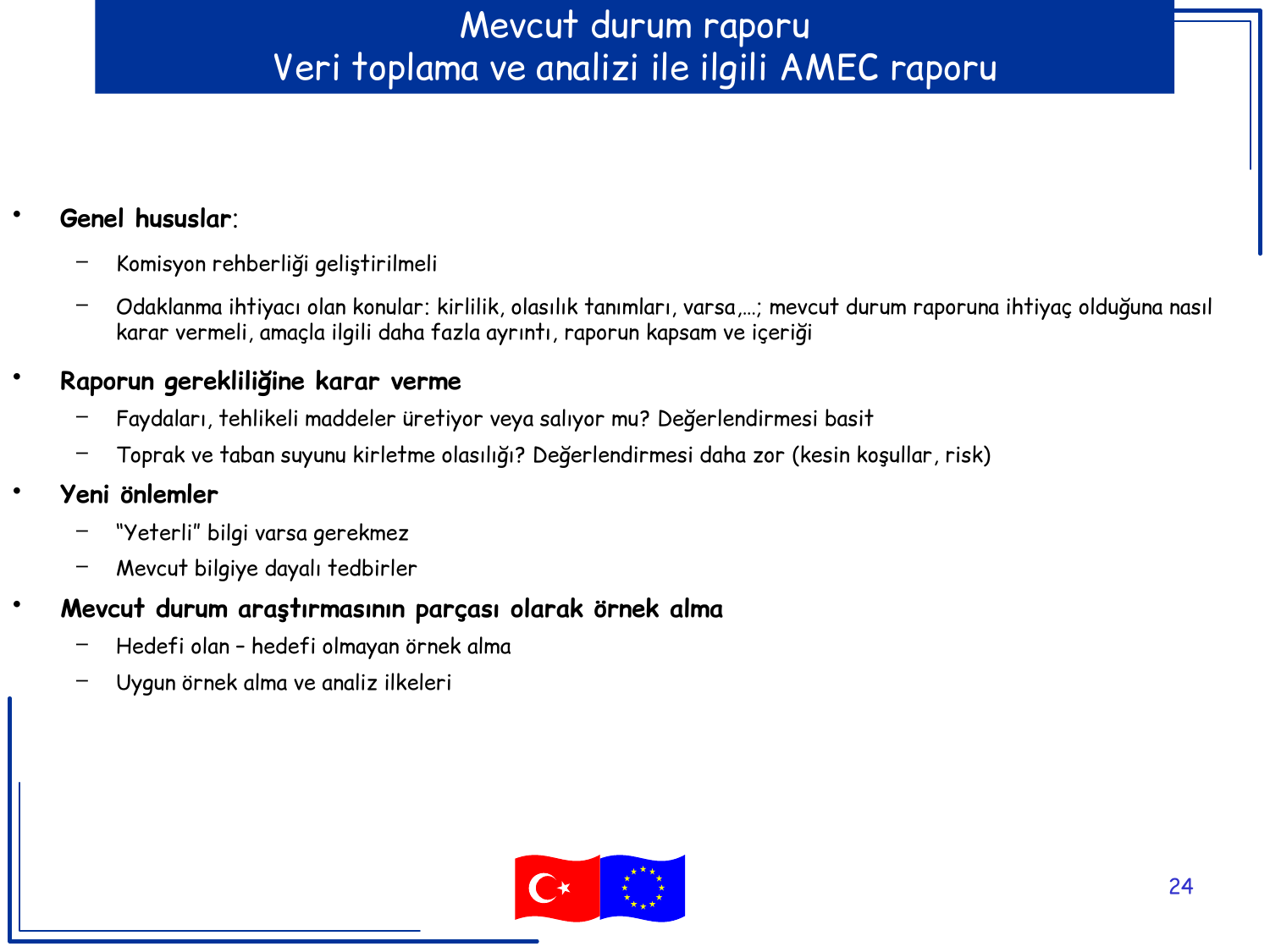

# Mevcut durum raporu Veri toplama ve analizi ile ilgili AMEC raporu
Genel hususlar:
Komisyon rehberliği geliştirilmeli
Odaklanma ihtiyacı olan konular: kirlilik, olasılık tanımları, varsa,…; mevcut durum raporuna ihtiyaç olduğuna nasıl karar vermeli, amaçla ilgili daha fazla ayrıntı, raporun kapsam ve içeriği
Raporun gerekliliğine karar verme
Faydaları, tehlikeli maddeler üretiyor veya salıyor mu? Değerlendirmesi basit
Toprak ve taban suyunu kirletme olasılığı? Değerlendirmesi daha zor (kesin koşullar, risk)
Yeni önlemler
“Yeterli” bilgi varsa gerekmez
Mevcut bilgiye dayalı tedbirler
Mevcut durum araştırmasının parçası olarak örnek alma
Hedefi olan – hedefi olmayan örnek alma
Uygun örnek alma ve analiz ilkeleri
24